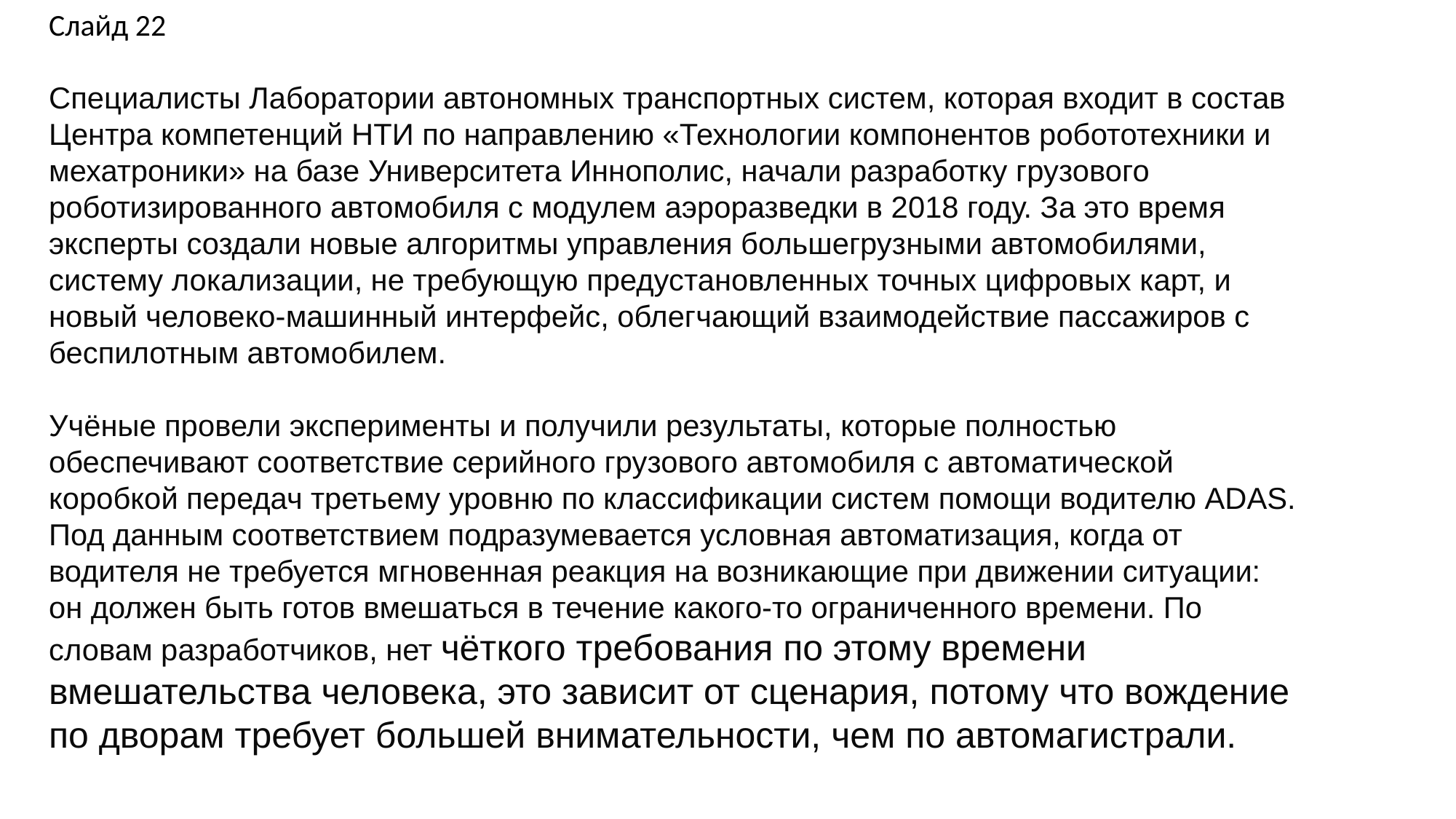

Слайд 22

Специалисты Лаборатории автономных транспортных систем, которая входит в состав Центра компетенций НТИ по направлению «Технологии компонентов робототехники и мехатроники» на базе Университета Иннополис, начали разработку грузового роботизированного автомобиля с модулем аэроразведки в 2018 году. За это время эксперты создали новые алгоритмы управления большегрузными автомобилями, систему локализации, не требующую предустановленных точных цифровых карт, и новый человеко-машинный интерфейс, облегчающий взаимодействие пассажиров с беспилотным автомобилем.

Учёные провели эксперименты и получили результаты, которые полностью обеспечивают соответствие серийного грузового автомобиля с автоматической коробкой передач третьему уровню по классификации систем помощи водителю ADAS. Под данным соответствием подразумевается условная автоматизация, когда от водителя не требуется мгновенная реакция на возникающие при движении ситуации: он должен быть готов вмешаться в течение какого-то ограниченного времени. По словам разработчиков, нет чёткого требования по этому времени вмешательства человека, это зависит от сценария, потому что вождение по дворам требует большей внимательности, чем по автомагистрали.